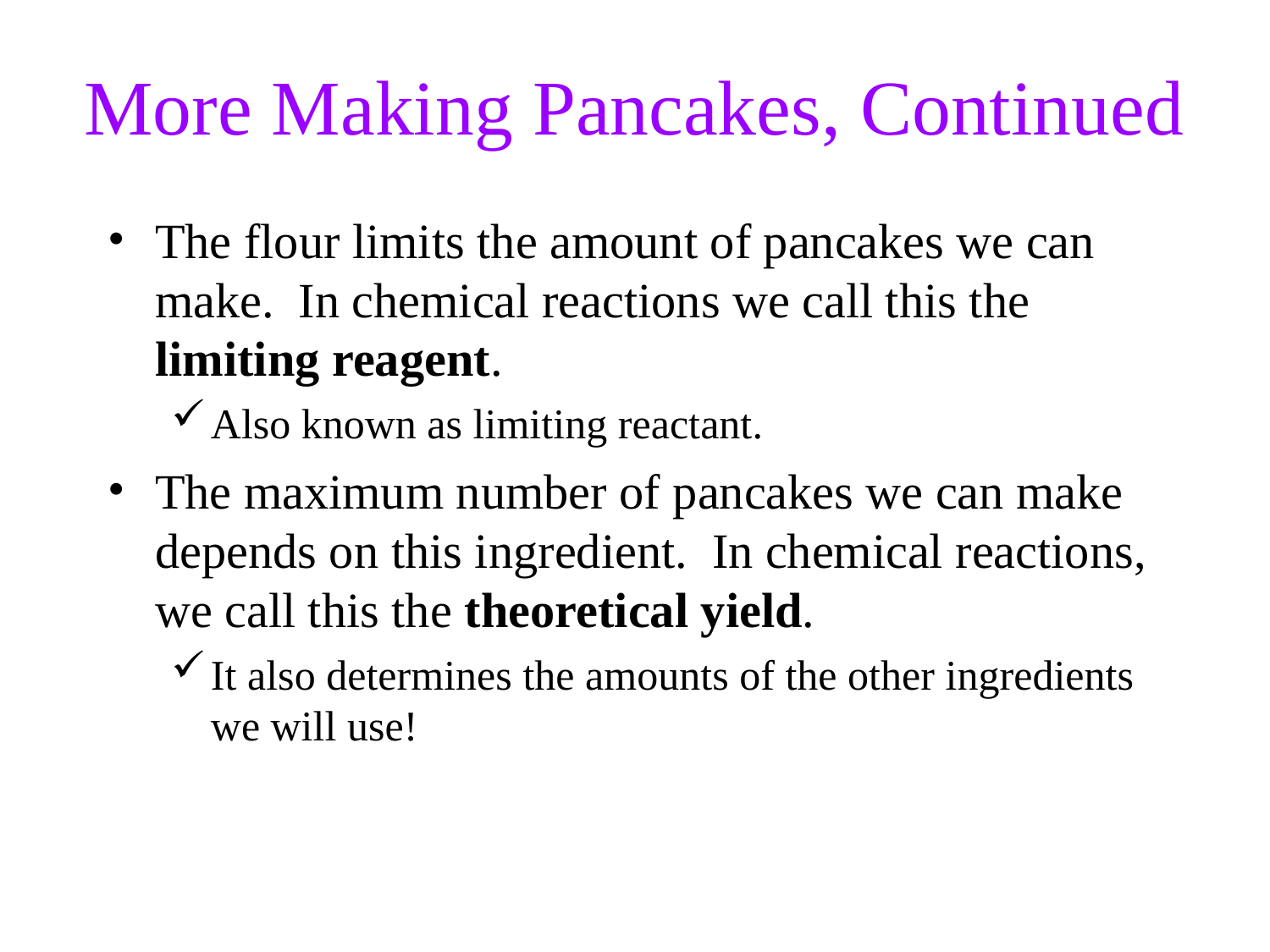

More Making Pancakes, Continued
The flour limits the amount of pancakes we can make.  In chemical reactions we call this the limiting reagent.
Also known as limiting reactant.
The maximum number of pancakes we can make depends on this ingredient.  In chemical reactions, we call this the theoretical yield.
It also determines the amounts of the other ingredients we will use!